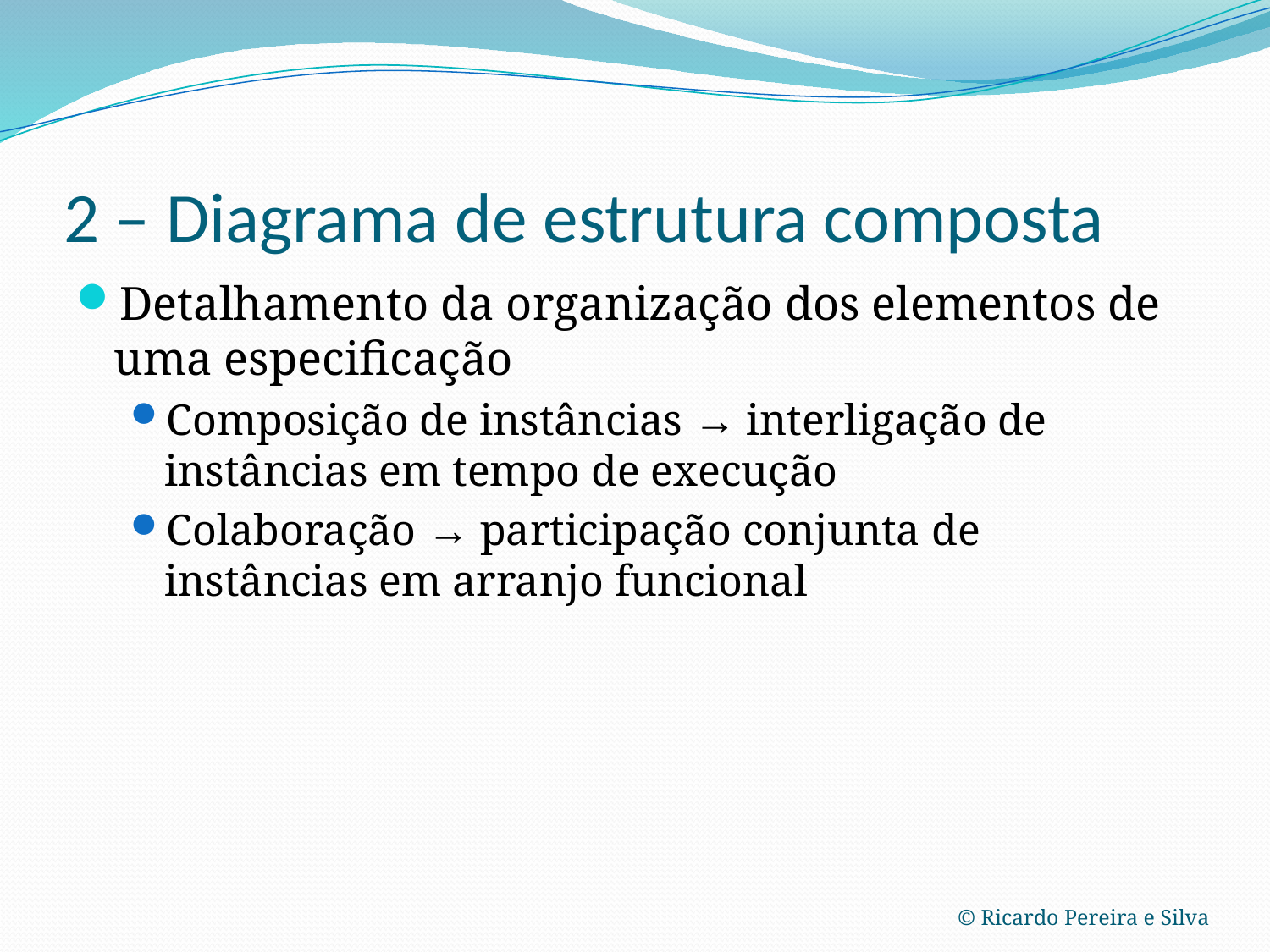

# 2 – Diagrama de estrutura composta
Detalhamento da organização dos elementos de uma especificação
Composição de instâncias → interligação de instâncias em tempo de execução
Colaboração → participação conjunta de instâncias em arranjo funcional

© Ricardo Pereira e Silva